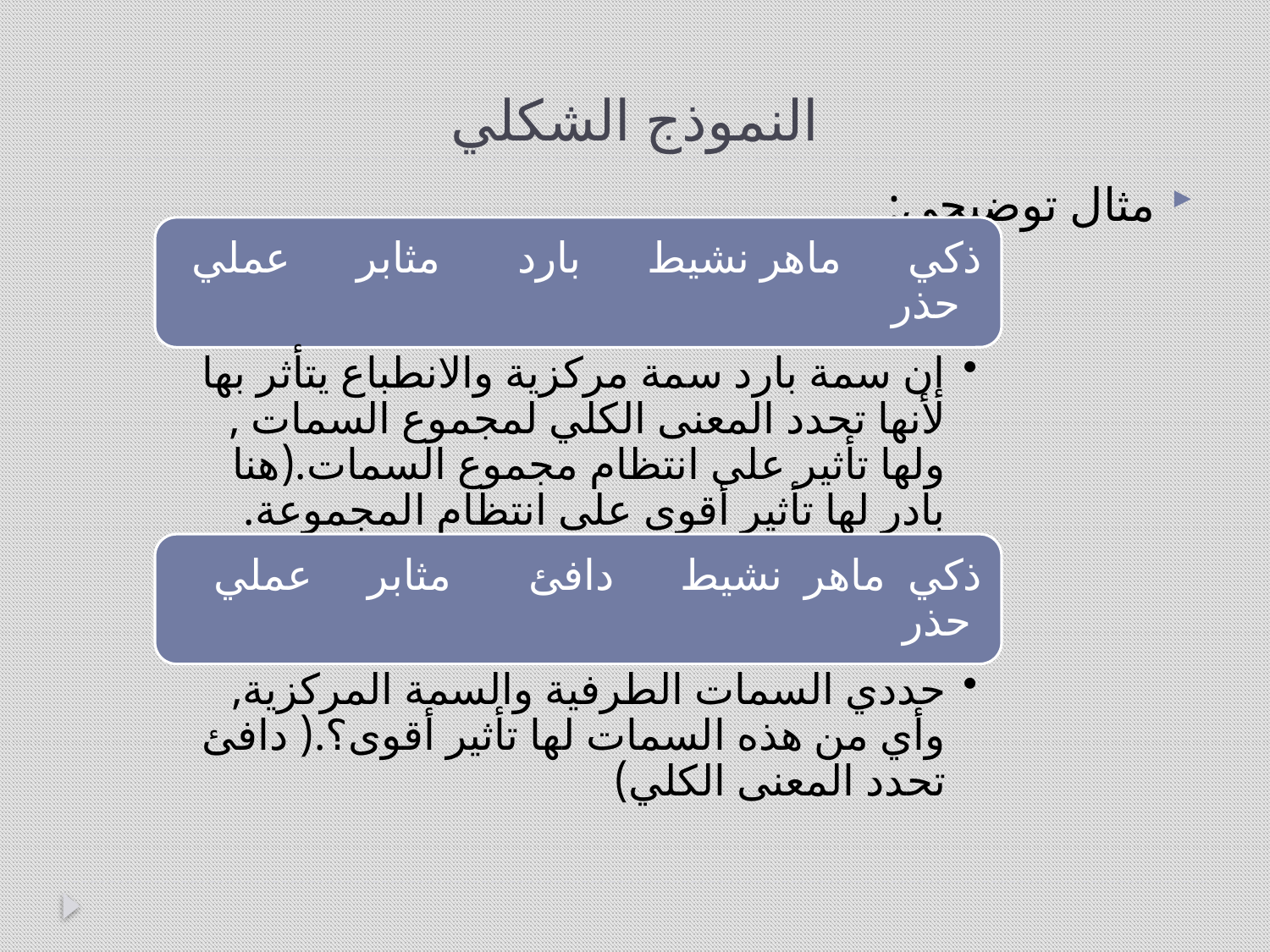

# النموذج الشكلي
مثال توضيحي:

ذكي      ماهر نشيط      بارد       مثابر      عملي    حذر
إن سمة بارد سمة مركزية والانطباع يتأثر بها لأنها تحدد المعنى الكلي لمجموع السمات , ولها تأثير على انتظام مجموع السمات.(هنا بادر لها تأثير أقوى على انتظام المجموعة.
ذكي  ماهر  نشيط      دافئ       مثابر     عملي     حذر
حددي السمات الطرفية والسمة المركزية, وأي من هذه السمات لها تأثير أقوى؟.( دافئ تحدد المعنى الكلي)